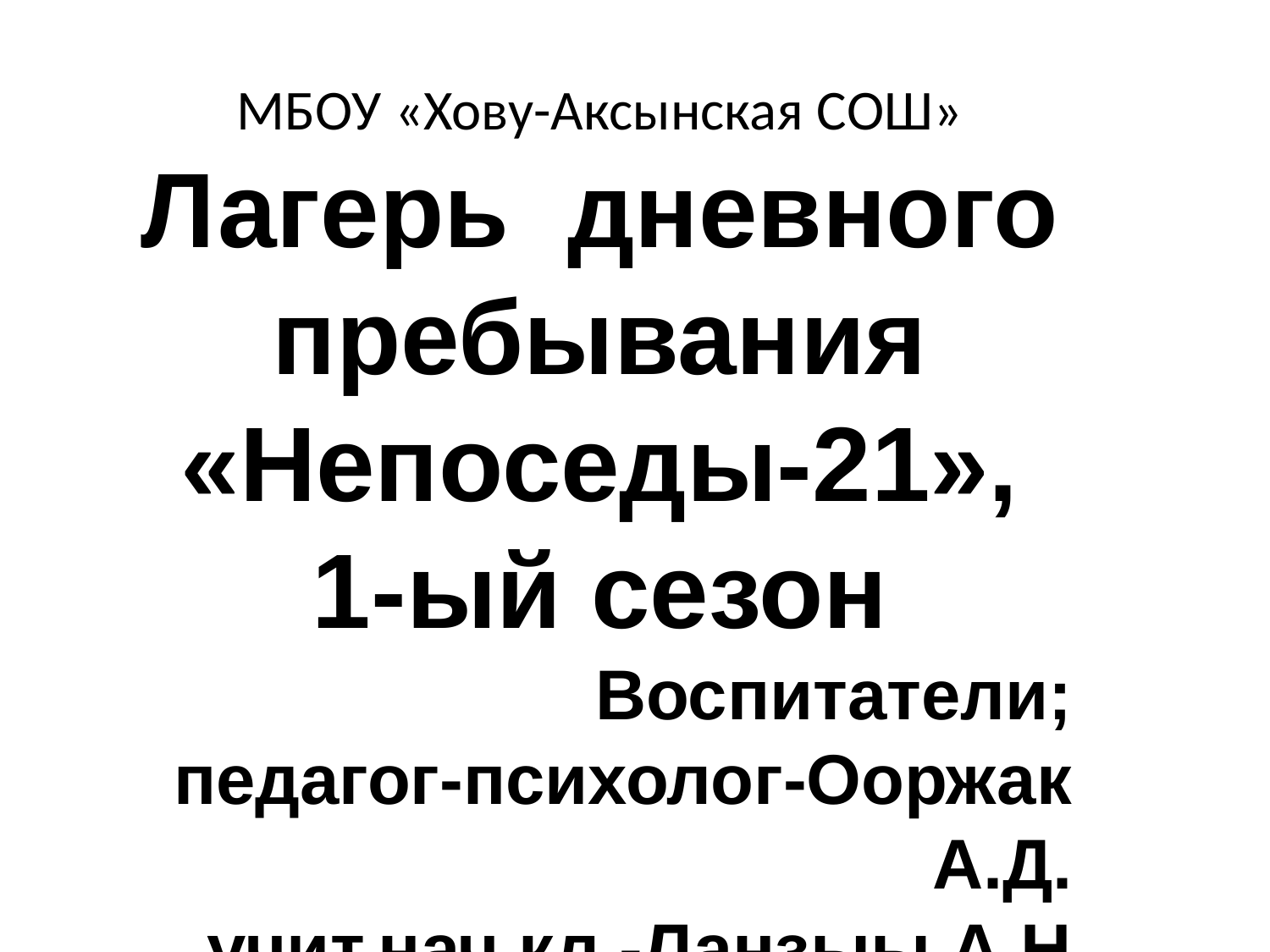

МБОУ «Хову-Аксынская СОШ»
Лагерь  дневного пребывания «Непоседы-21», 1-ый сезон
Воспитатели;
педагог-психолог-Ооржак А.Д.
учит.нач.кл.-Ланзыы А.Н

с.Хову-Аксы-2021г.
Во